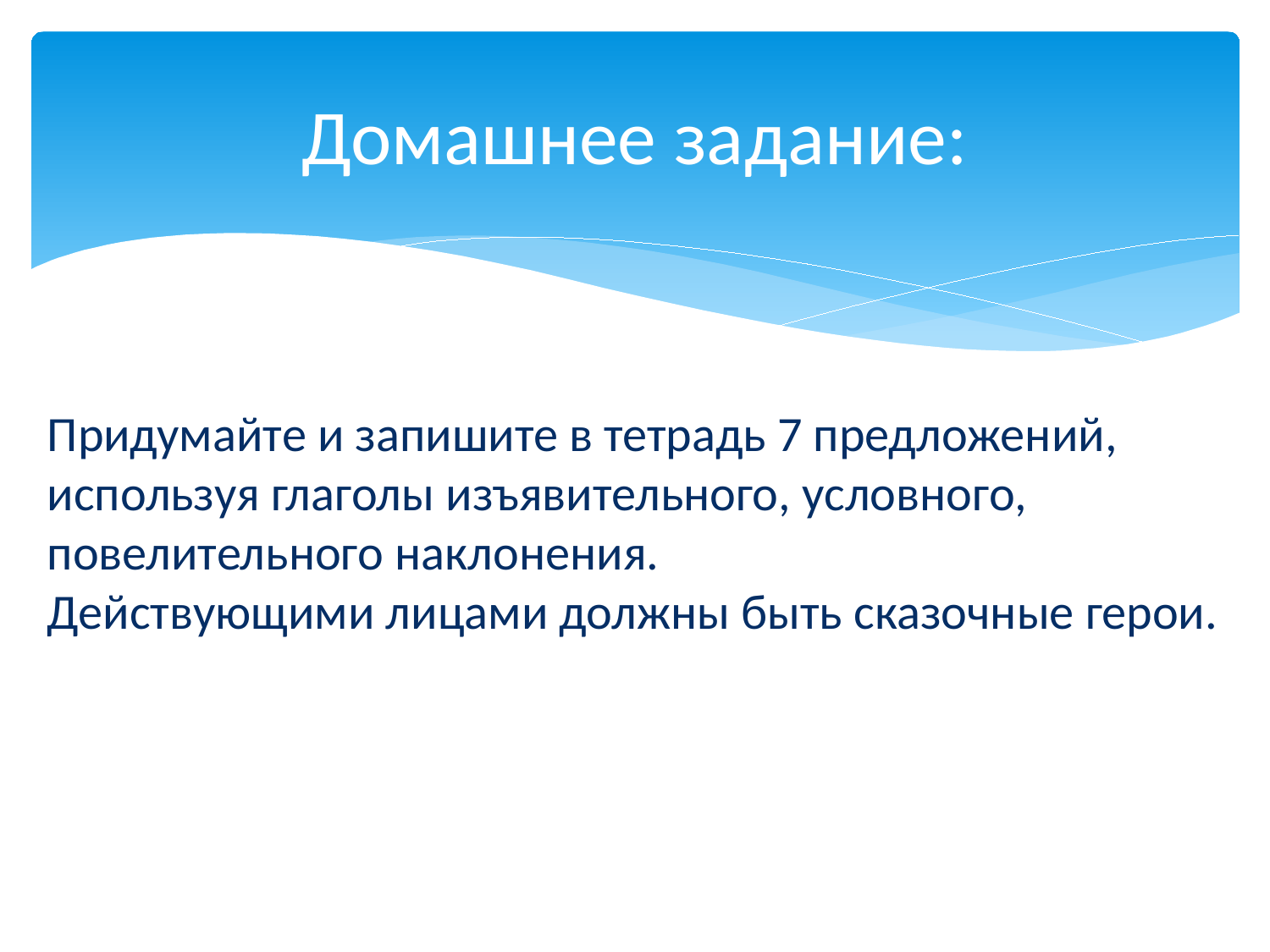

# Домашнее задание:
Придумайте и запишите в тетрадь 7 предложений, используя глаголы изъявительного, условного, повелительного наклонения.
Действующими лицами должны быть сказочные герои.